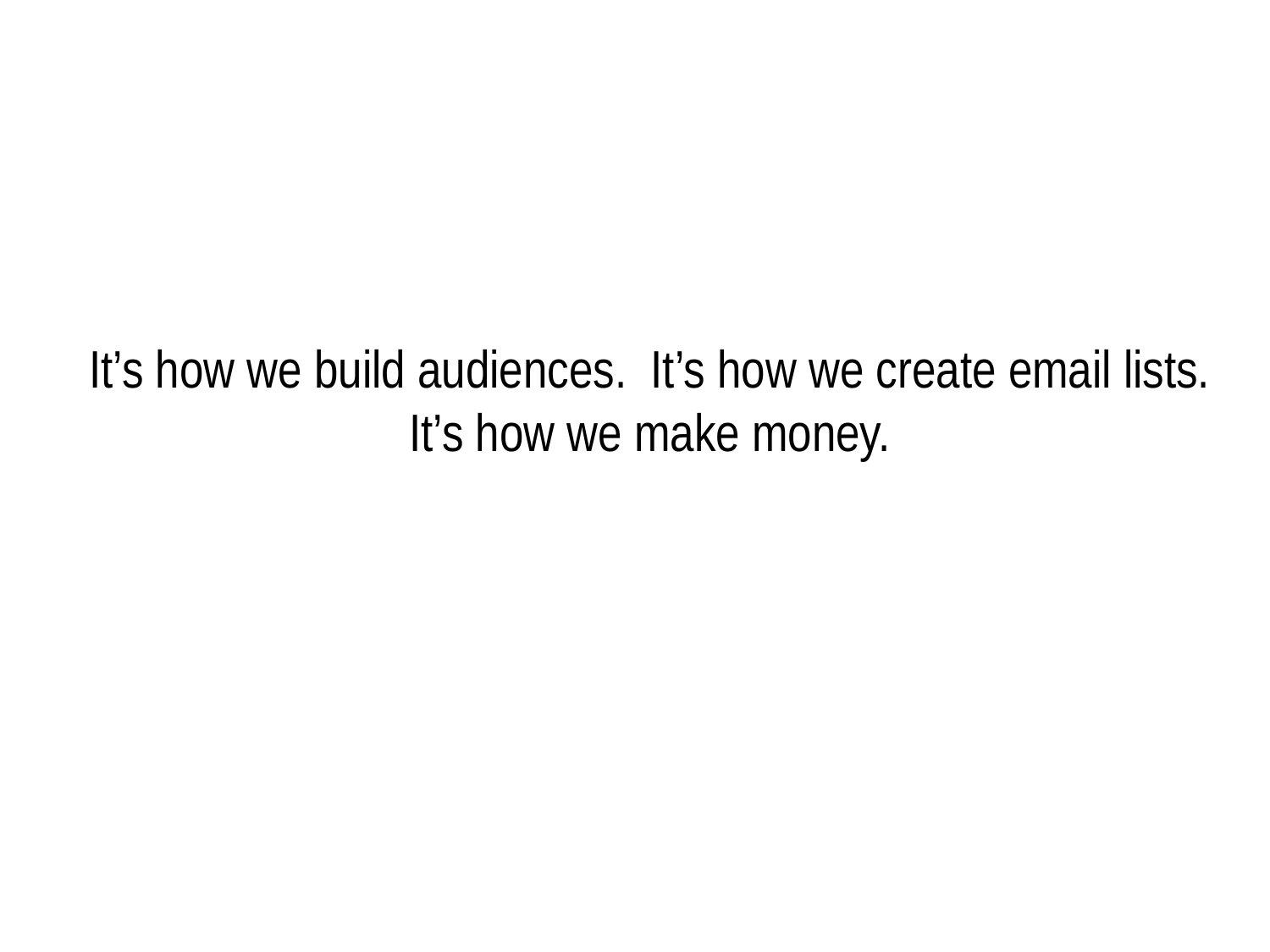

# It’s how we build audiences.  It’s how we create email lists.  It’s how we make money.